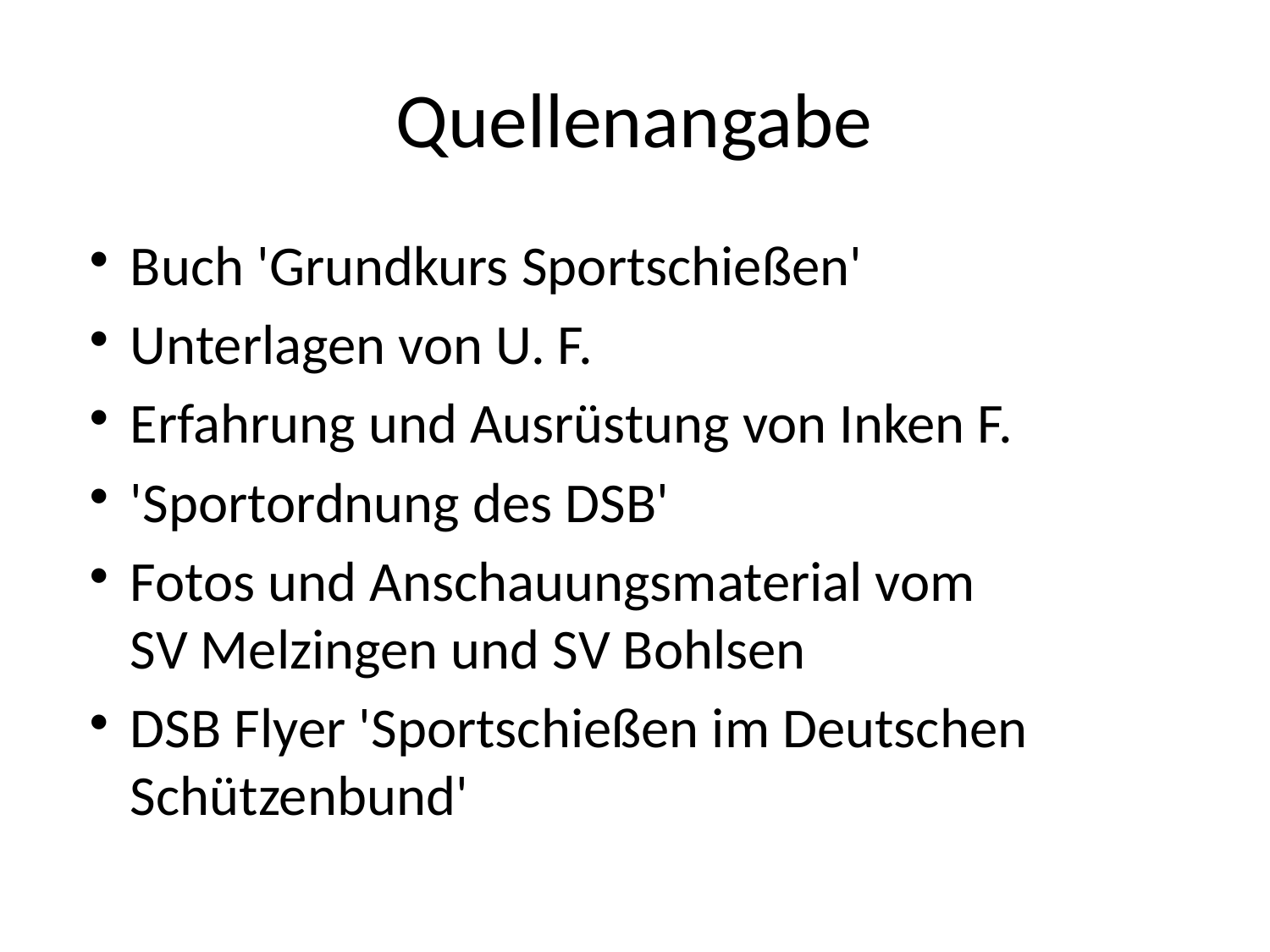

# Quellenangabe
Buch 'Grundkurs Sportschießen'
Unterlagen von U. F.
Erfahrung und Ausrüstung von Inken F.
'Sportordnung des DSB'
Fotos und Anschauungsmaterial vom
SV Melzingen und SV Bohlsen
DSB Flyer 'Sportschießen im Deutschen Schützenbund'